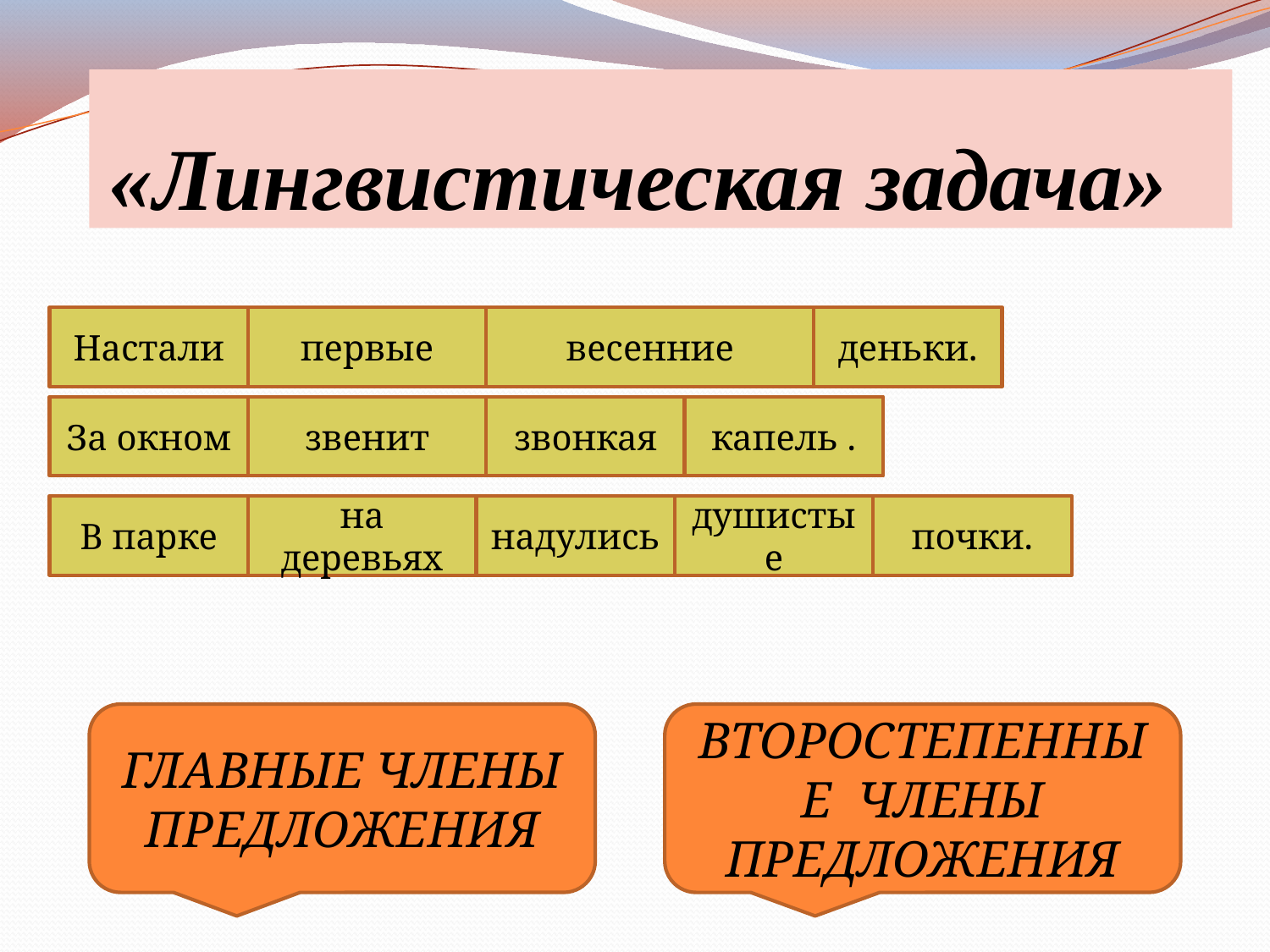

# «Лингвистическая задача»
Настали
первые
весенние
деньки.
За окном
звенит
звонкая
капель .
В парке
на деревьях
надулись
душистые
почки.
ГЛАВНЫЕ ЧЛЕНЫ ПРЕДЛОЖЕНИЯ
ВТОРОСТЕПЕННЫЕ  ЧЛЕНЫ ПРЕДЛОЖЕНИЯ